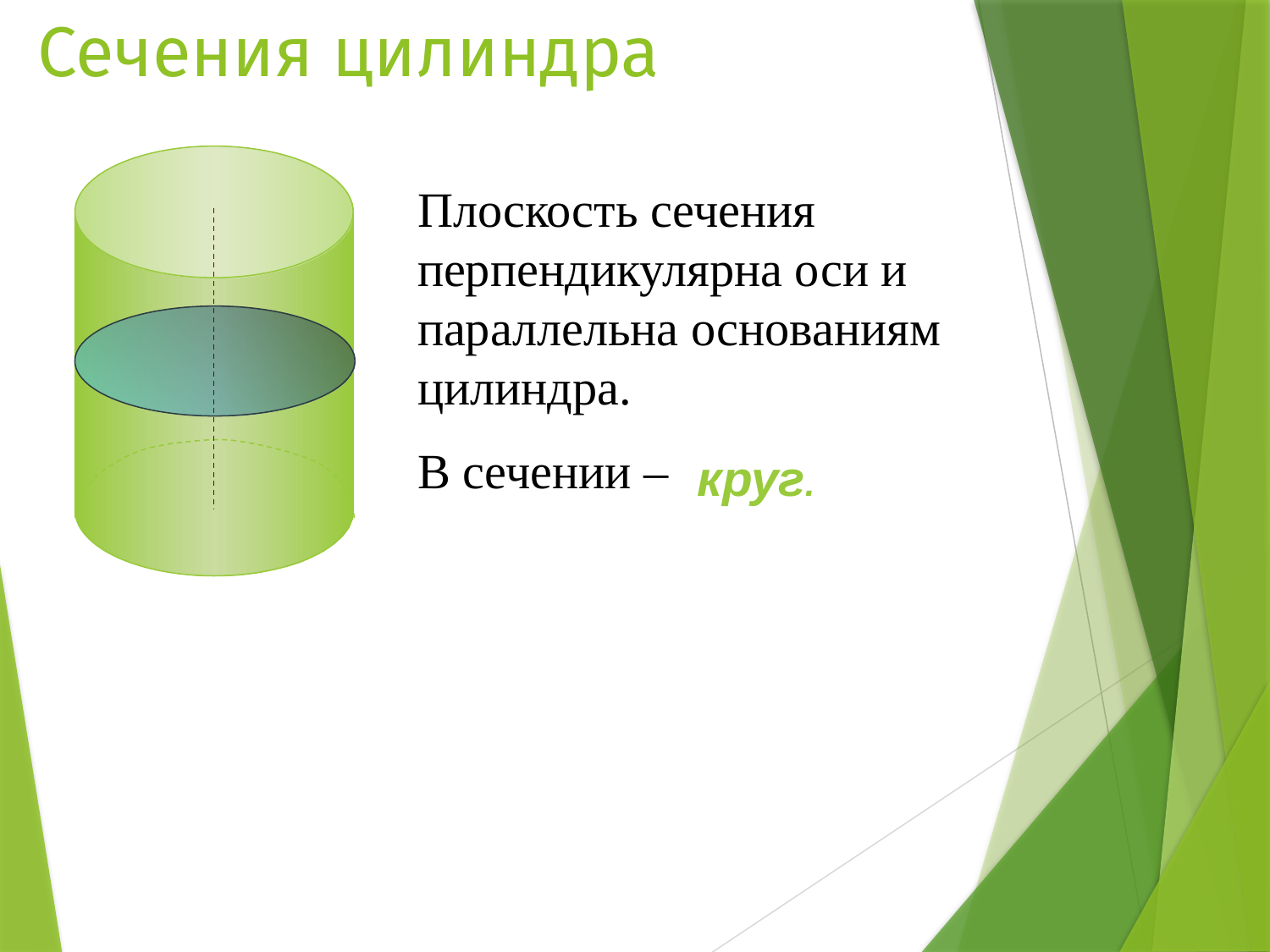

# Сечения цилиндра

Плоскость сечения перпендикулярна оси и параллельна основаниям цилиндра.
В сечении –

круг.